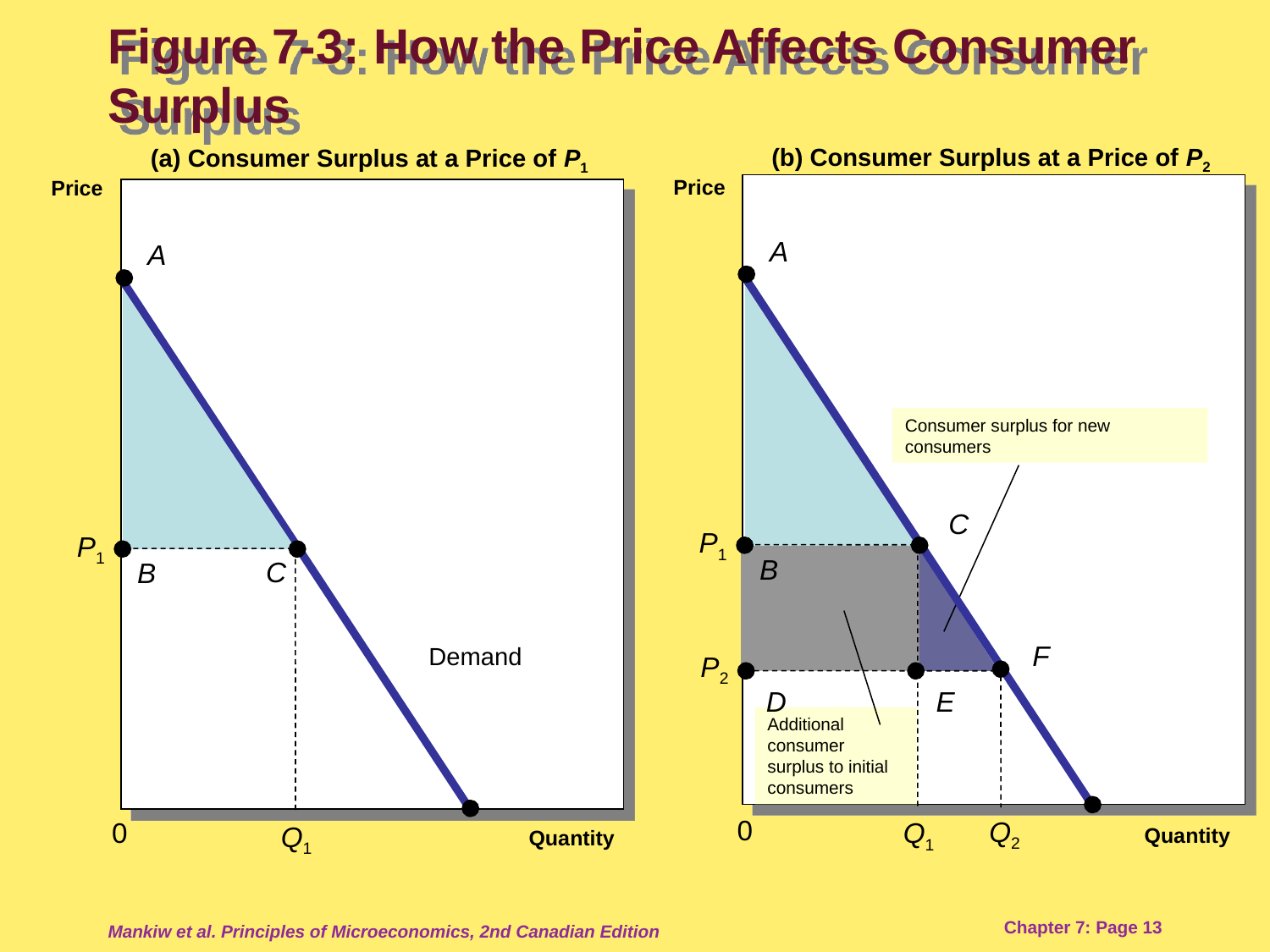

# Figure 7-3: How the Price Affects Consumer Surplus
(b) Consumer Surplus at a Price of P2
(a) Consumer Surplus at a Price of P1
Price
Price

A

C

Q1

P1

B
A

P1

C

B

Demand

0
Q1
Consumer surplus for new consumers

Additional consumer surplus to initial consumers
F
P2

E
D
Q2
0
Quantity
Quantity
Mankiw et al. Principles of Microeconomics, 2nd Canadian Edition
Chapter 7: Page 13